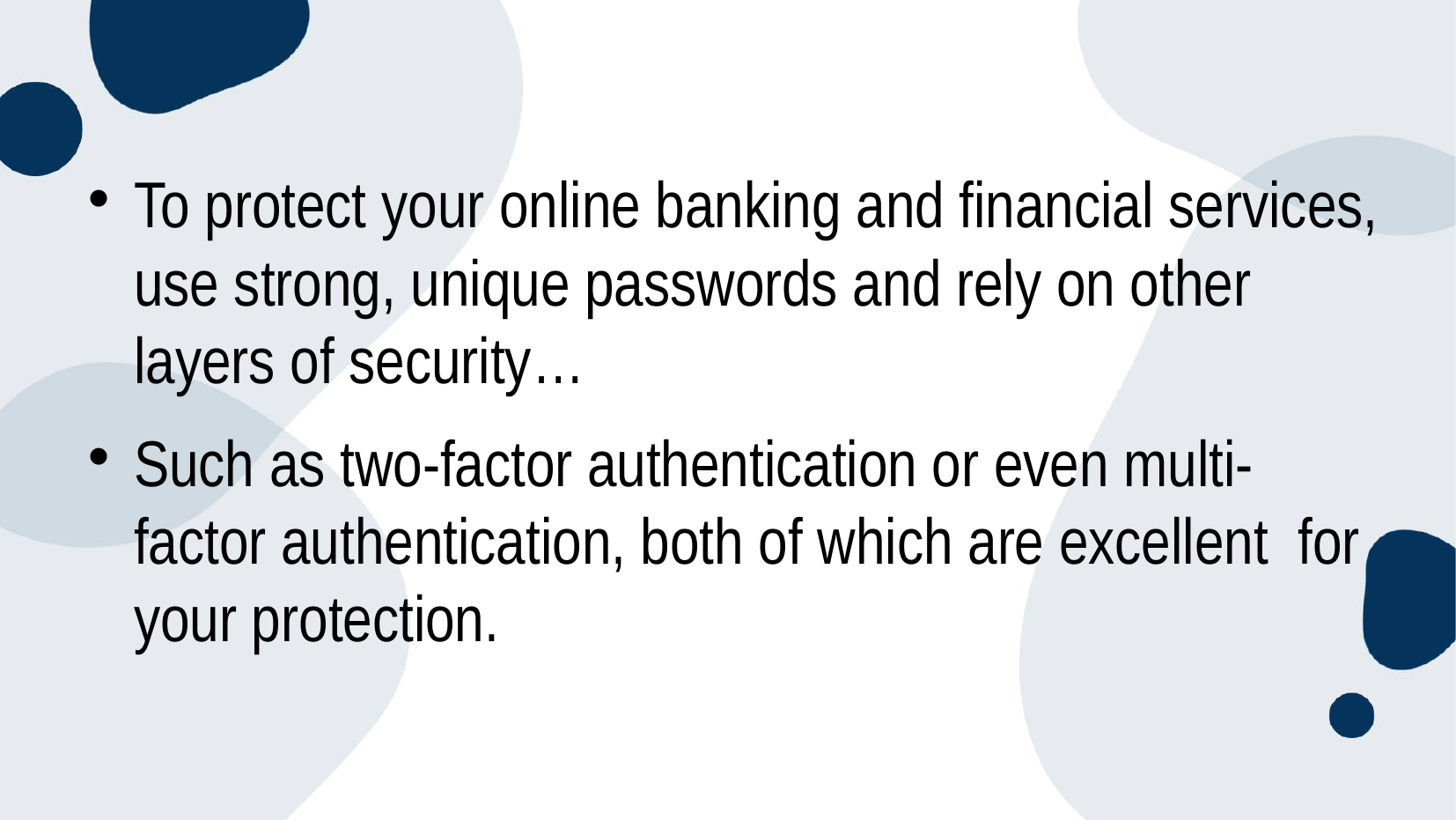

#
To protect your online banking and financial services, use strong, unique passwords and rely on other layers of security…
Such as two-factor authentication or even multi-factor authentication, both of which are excellent  for your protection.